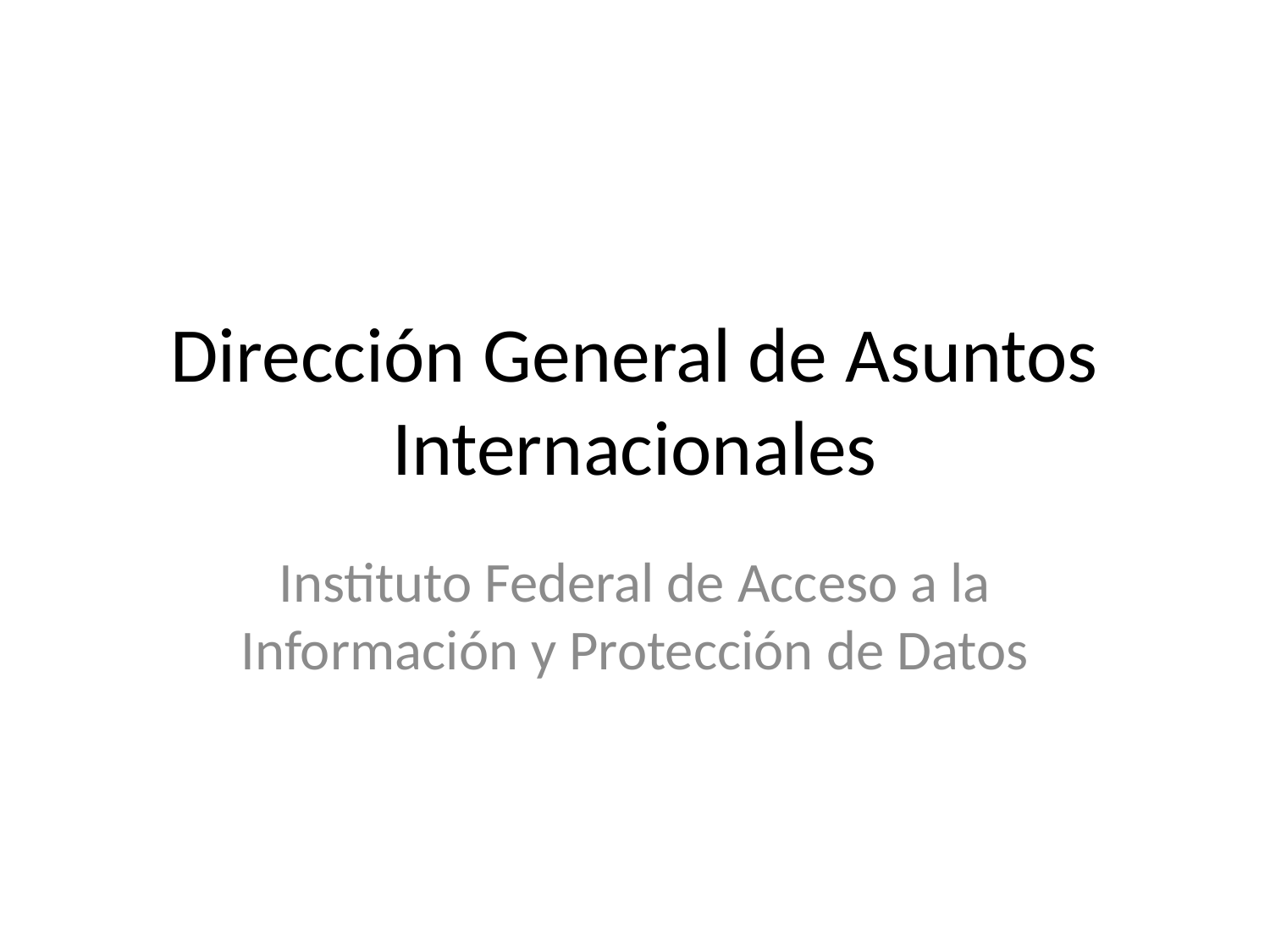

# Dirección General de Asuntos Internacionales
Instituto Federal de Acceso a la Información y Protección de Datos